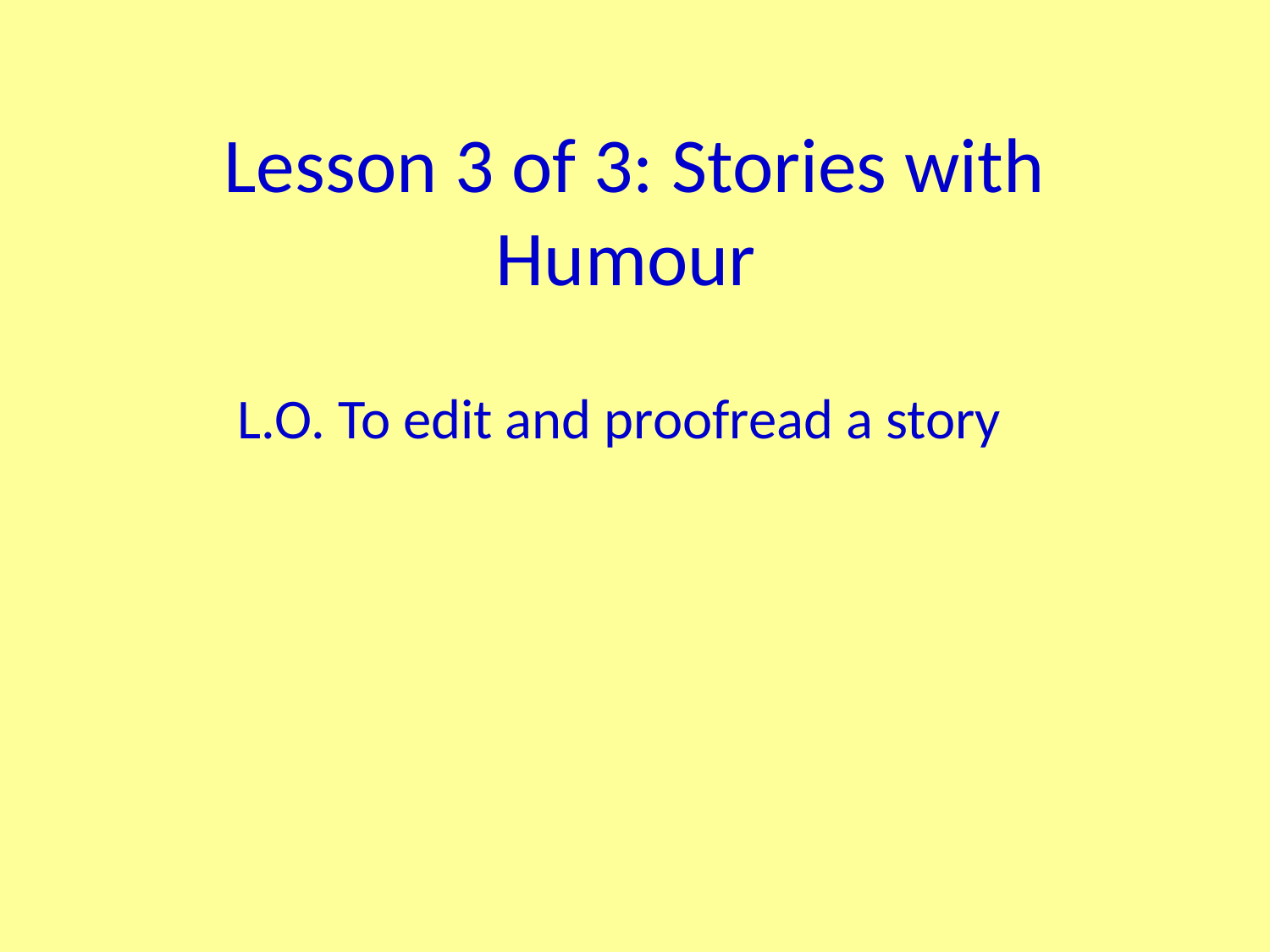

# Lesson 3 of 3: Stories with Humour
L.O. To edit and proofread a story